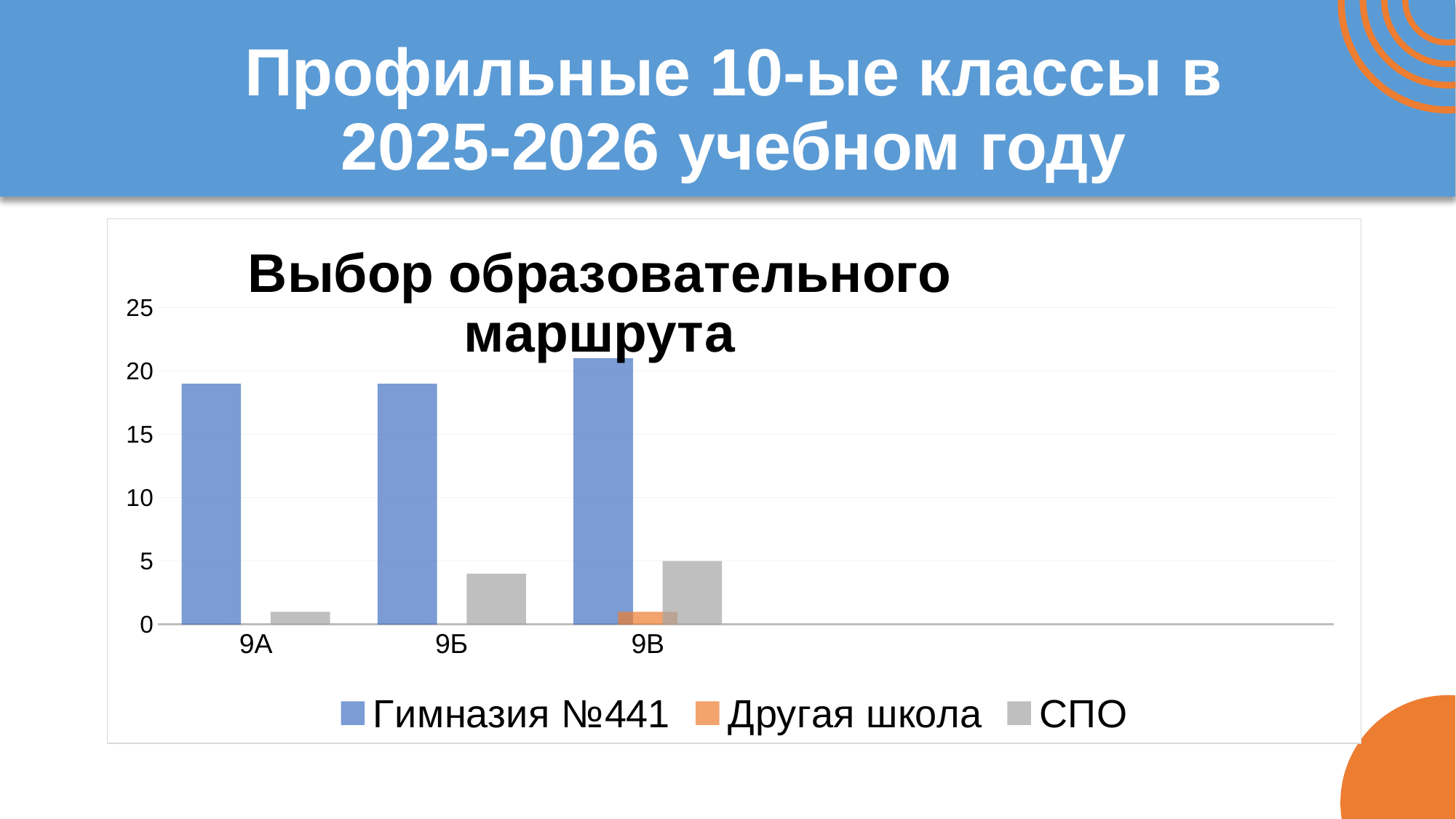

# Профильные 10-ые классы в 2025-2026 учебном году

### Chart: Выбор образовательного маршрута

| Category | Гимназия №441 | Другая школа | СПО |
|---|---|---|---|
| 9А | 19.0 | 0.0 | 1.0 |
| 9Б | 19.0 | 0.0 | 4.0 |
| 9В | 21.0 | 1.0 | 5.0 |
| None | None | None | None |
| None | None | None | None |
| None | None | None | None |